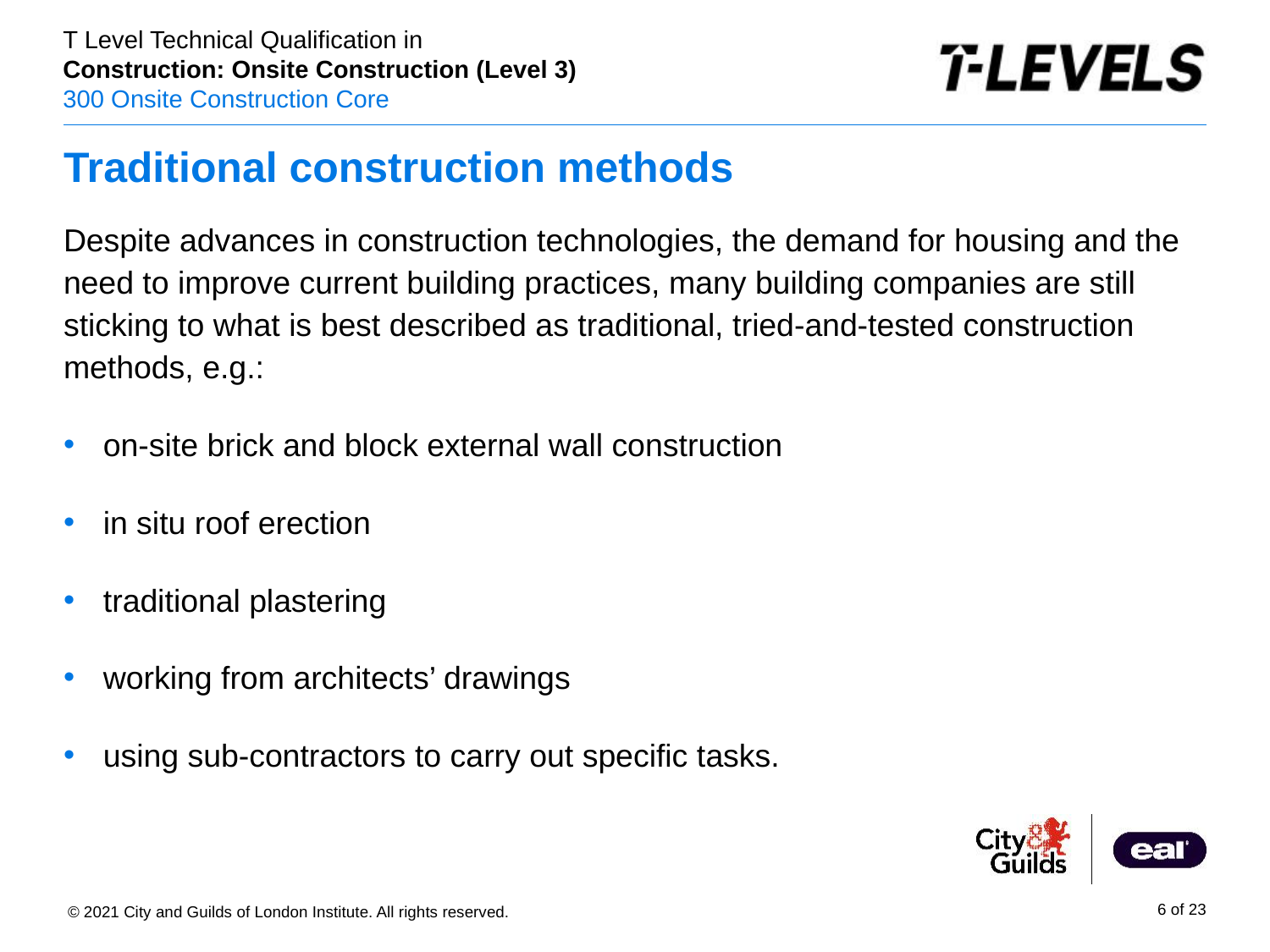

# Traditional construction methods
Despite advances in construction technologies, the demand for housing and the need to improve current building practices, many building companies are still sticking to what is best described as traditional, tried-and-tested construction methods, e.g.:
on-site brick and block external wall construction
in situ roof erection
traditional plastering
working from architects’ drawings
using sub-contractors to carry out specific tasks.